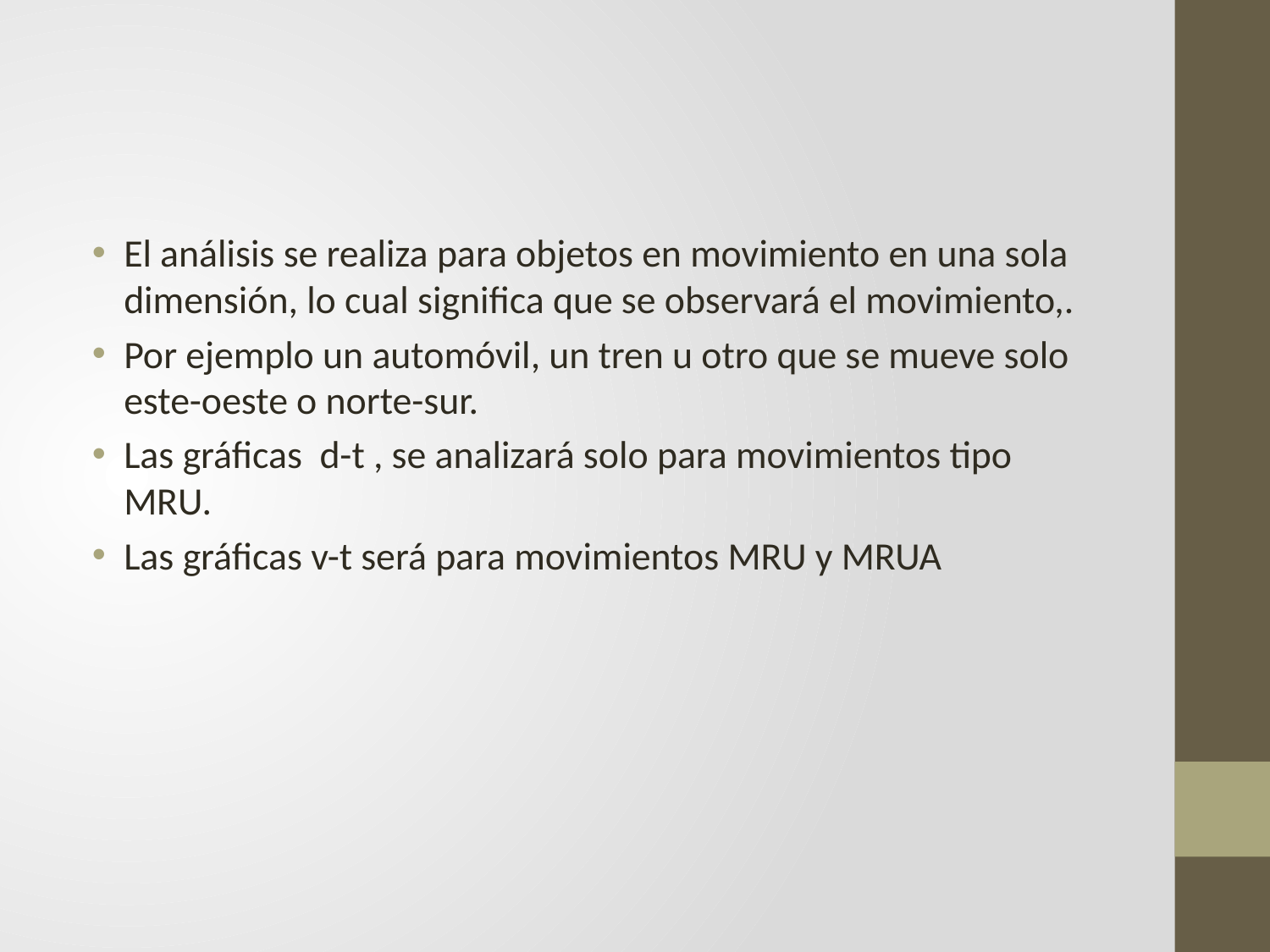

#
El análisis se realiza para objetos en movimiento en una sola dimensión, lo cual significa que se observará el movimiento,.
Por ejemplo un automóvil, un tren u otro que se mueve solo este-oeste o norte-sur.
Las gráficas  d-t , se analizará solo para movimientos tipo MRU.
Las gráficas v-t será para movimientos MRU y MRUA